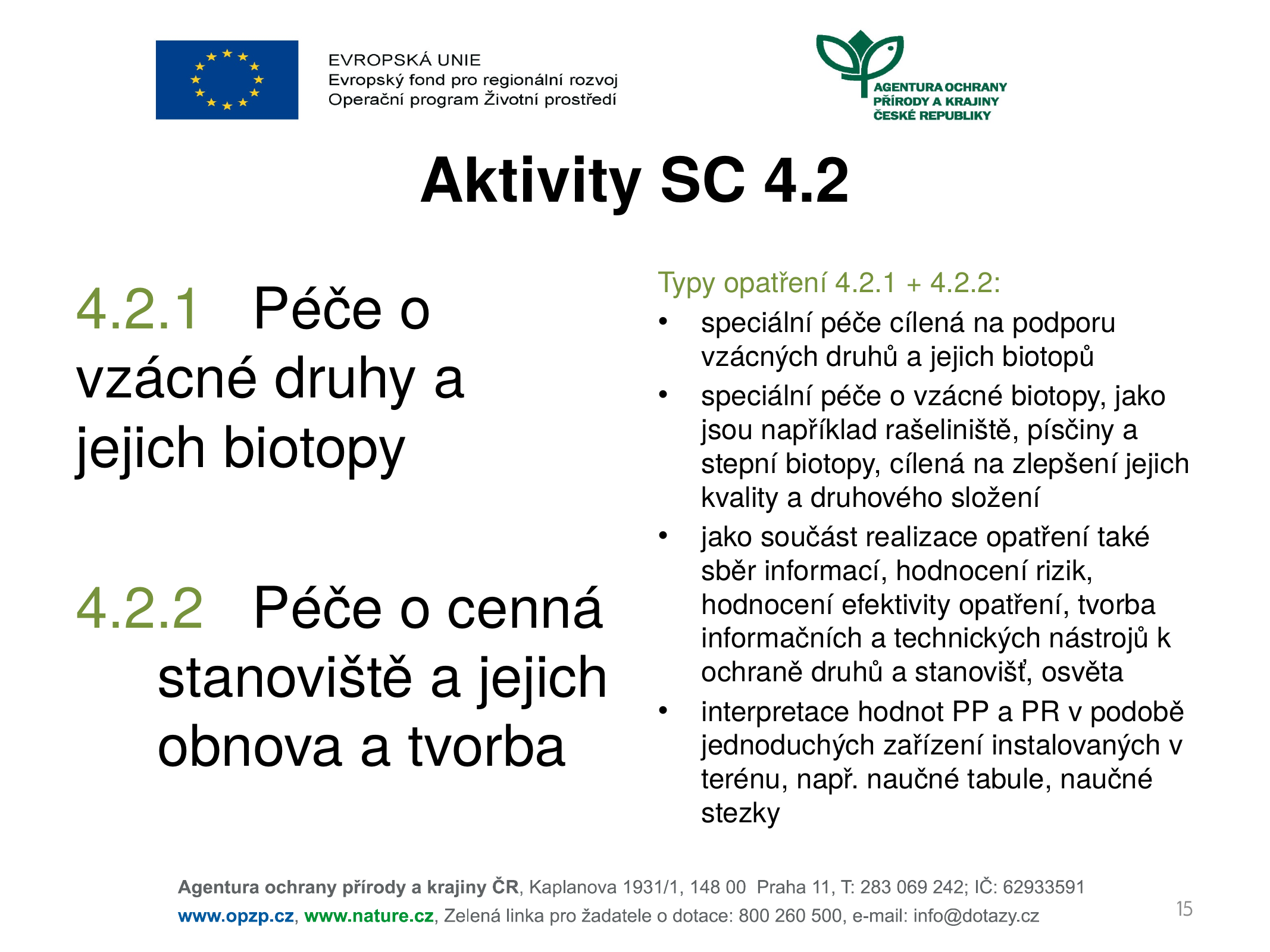

# Aktivity SC 4.2
Typy opatření 4.2.1 + 4.2.2:
speciální péče cílená na podporu vzácných druhů a jejich biotopů
speciální péče o vzácné biotopy, jako jsou například rašeliniště, písčiny a stepní biotopy, cílená na zlepšení jejich kvality a druhového složení
jako součást realizace opatření také sběr informací, hodnocení rizik, hodnocení efektivity opatření, tvorba informačních a technických nástrojů k ochraně druhů a stanovišť, osvěta
interpretace hodnot PP a PR v podobě jednoduchých zařízení instalovaných v terénu, např. naučné tabule, naučné stezky
4.2.1   Péče o vzácné druhy a 	jejich biotopy

4.2.2   Péče o cenná 	stanoviště a jejich 	obnova a tvorba

15